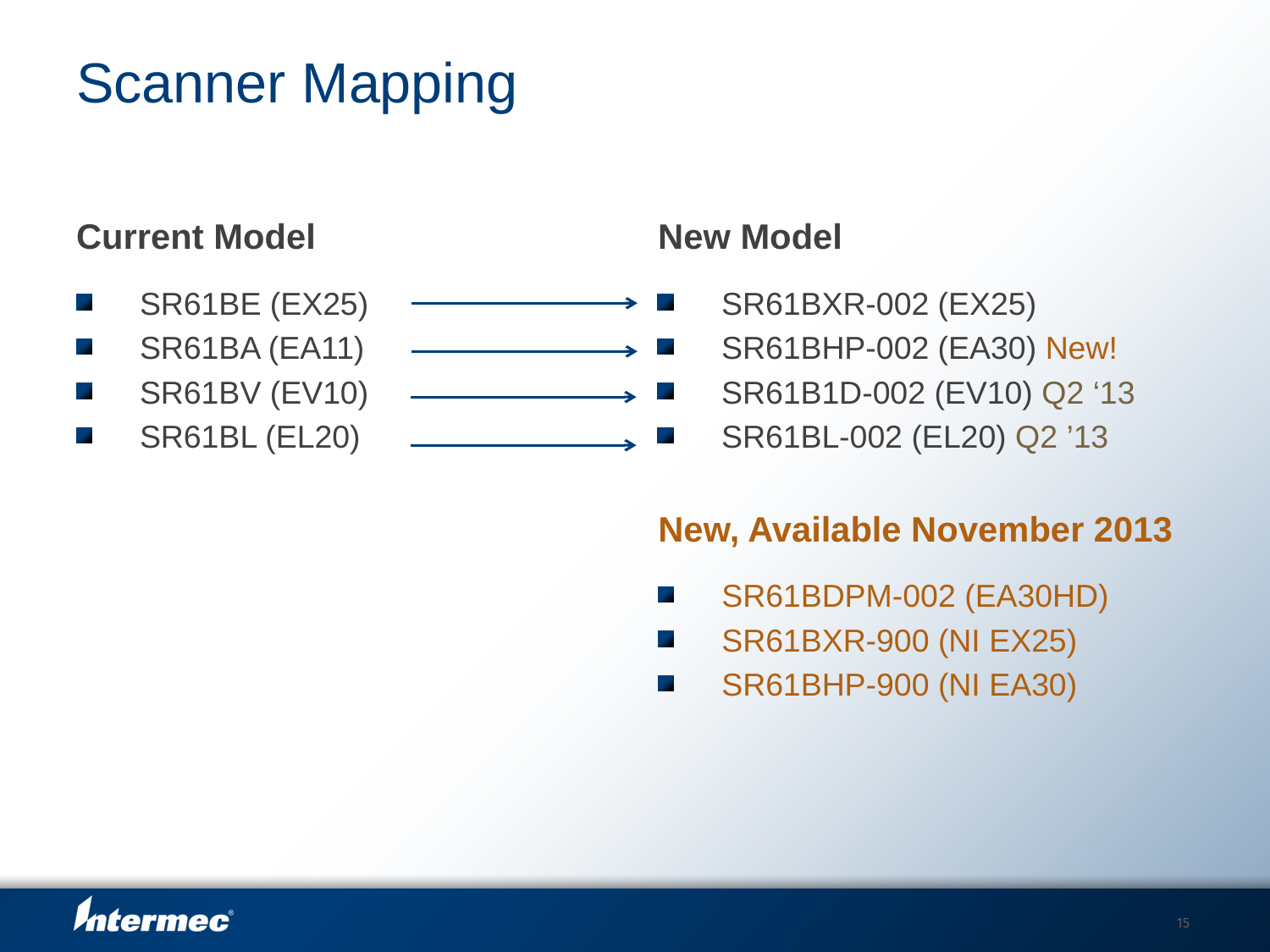

# Scanner Mapping
Current Model
New Model
SR61BE (EX25)
SR61BA (EA11)
SR61BV (EV10)
SR61BL (EL20)
SR61BXR-002 (EX25)
SR61BHP-002 (EA30) New!
SR61B1D-002 (EV10) Q2 ‘13
SR61BL-002 (EL20) Q2 ’13
New, Available November 2013
SR61BDPM-002 (EA30HD)
SR61BXR-900 (NI EX25)
SR61BHP-900 (NI EA30)